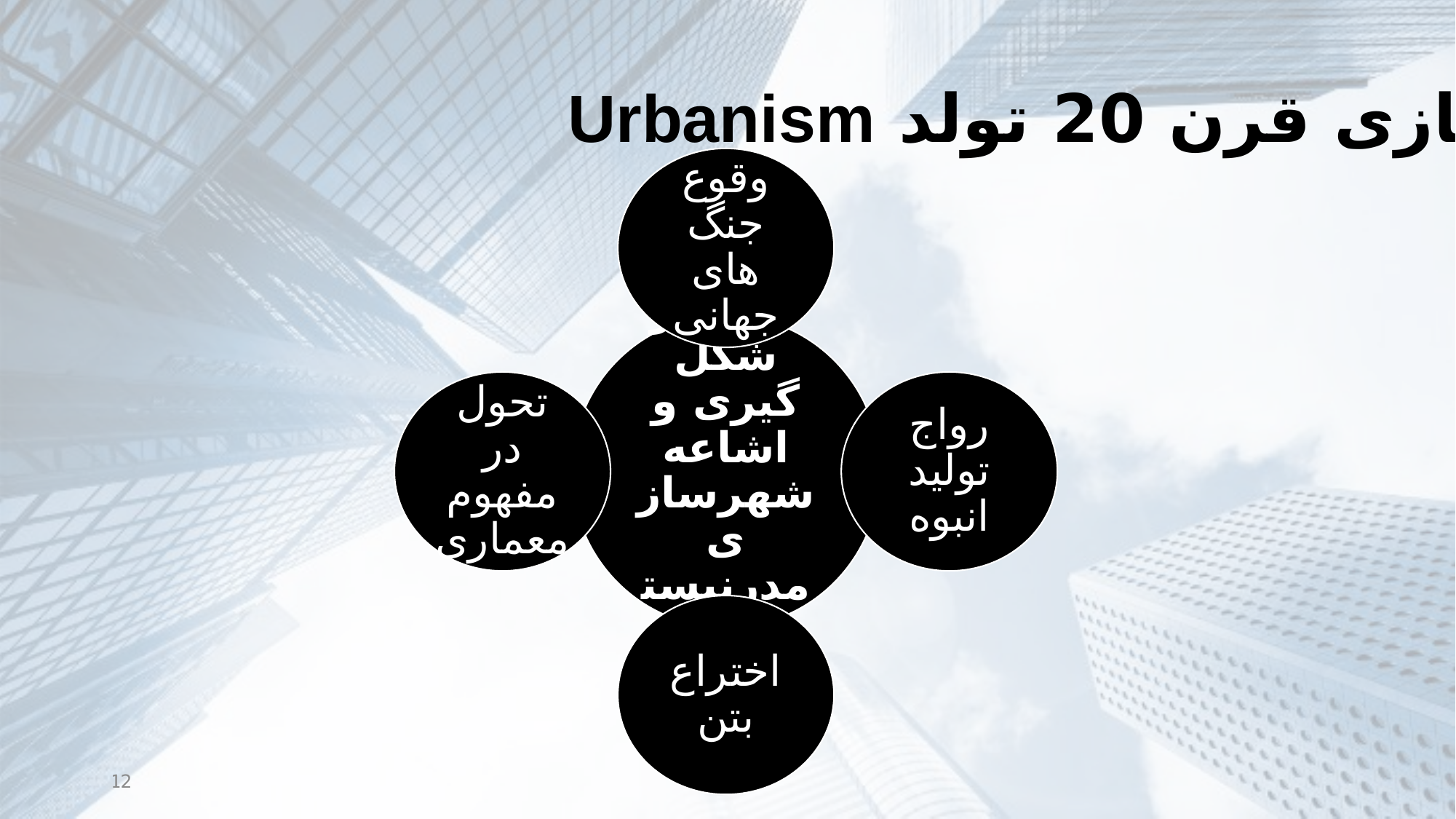

شهرسازی قرن 20 تولد Urbanism
عوامل موثر بر شکل گیری و اشاعه شهرسازی مدرنیستی قرن 20
وقوع جنگ های جهانی
رواج تولید انبوه
اختراع بتن
تحول در مفهوم معماری
12